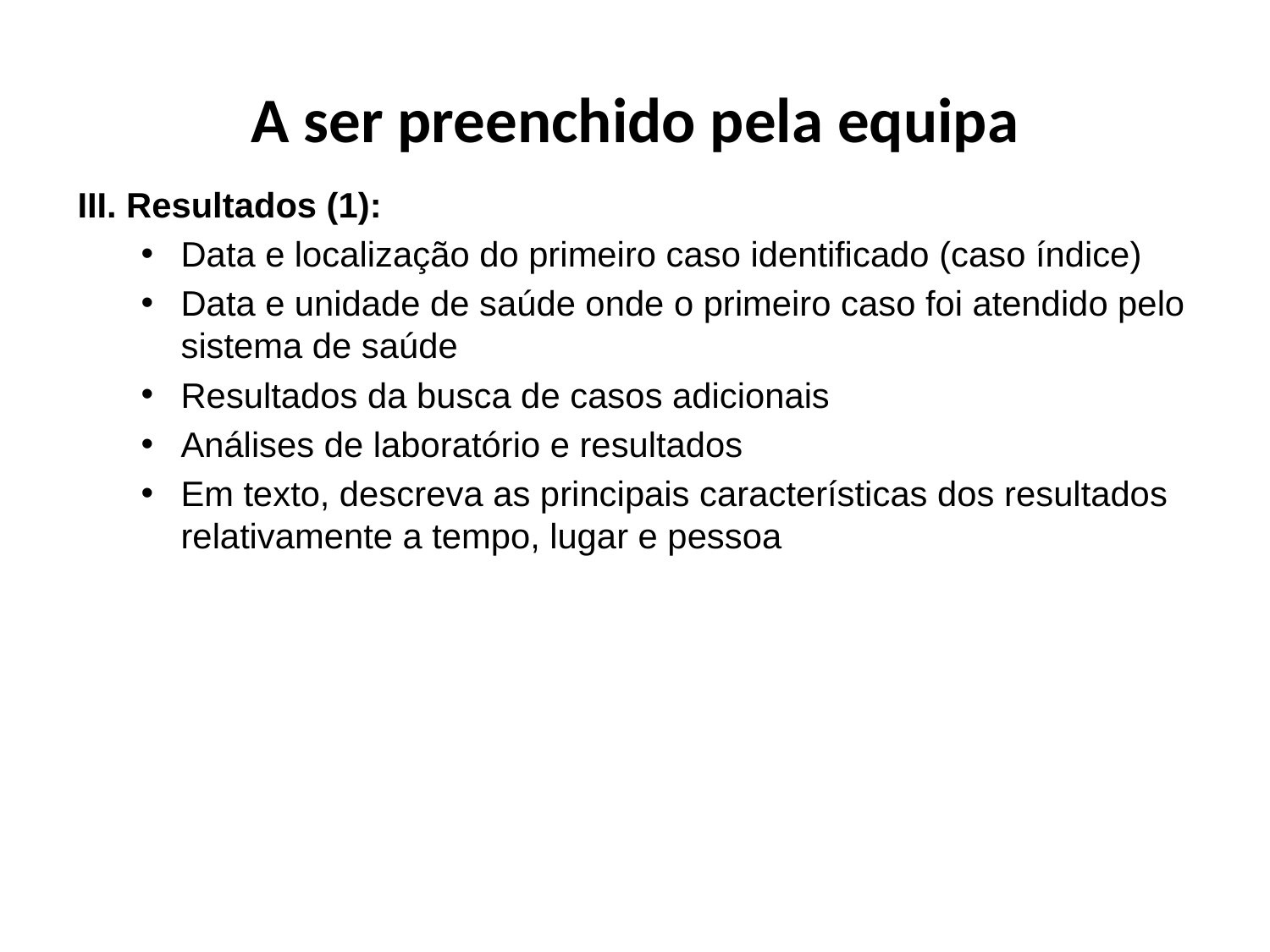

# A ser preenchido pela equipa
III. Resultados (1):
Data e localização do primeiro caso identificado (caso índice)
Data e unidade de saúde onde o primeiro caso foi atendido pelo sistema de saúde
Resultados da busca de casos adicionais
Análises de laboratório e resultados
Em texto, descreva as principais características dos resultados relativamente a tempo, lugar e pessoa